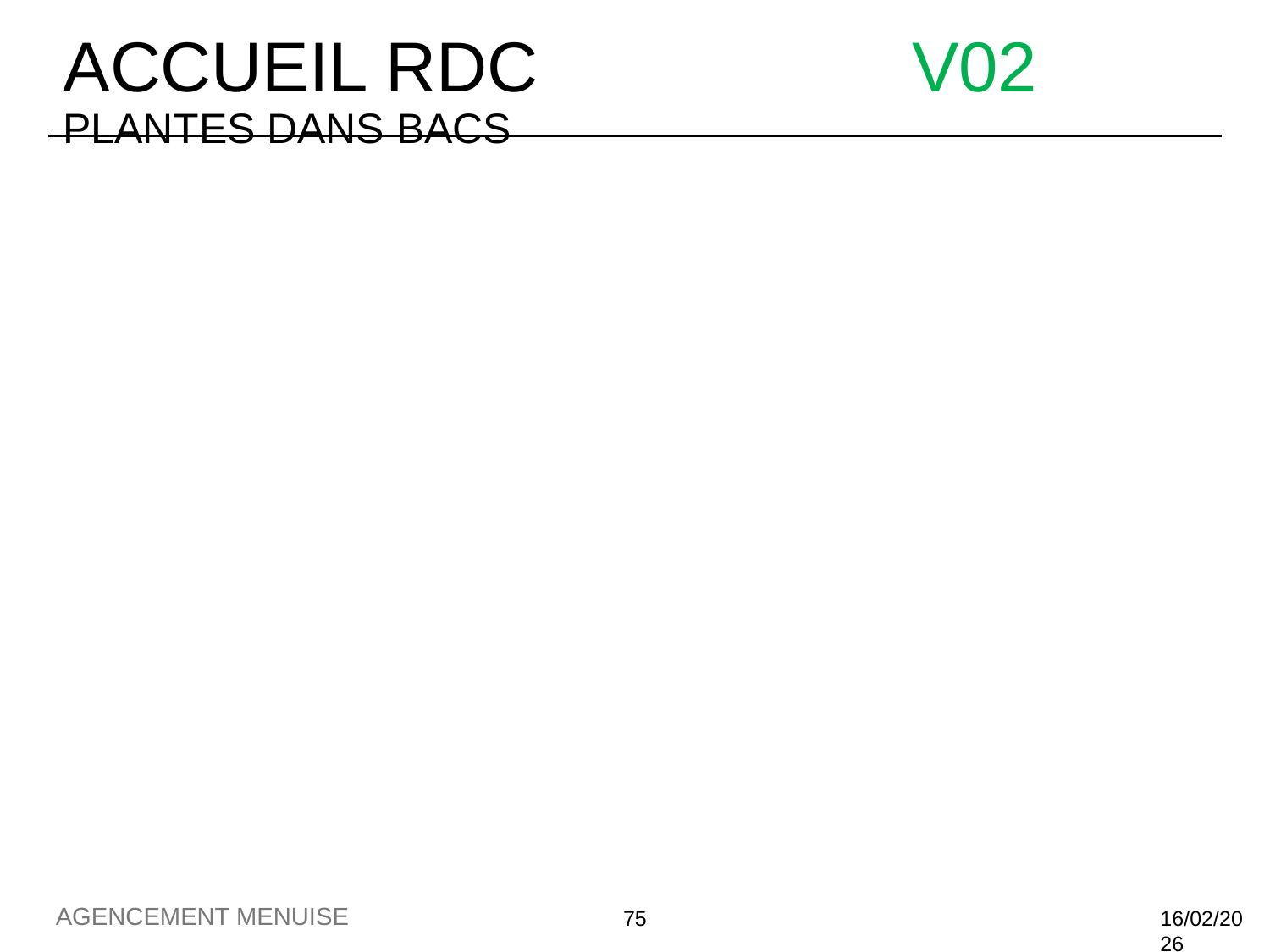

# ACCUEIL RDC                   V02 PLANTES DANS BACS
AGENCEMENT MENUISE